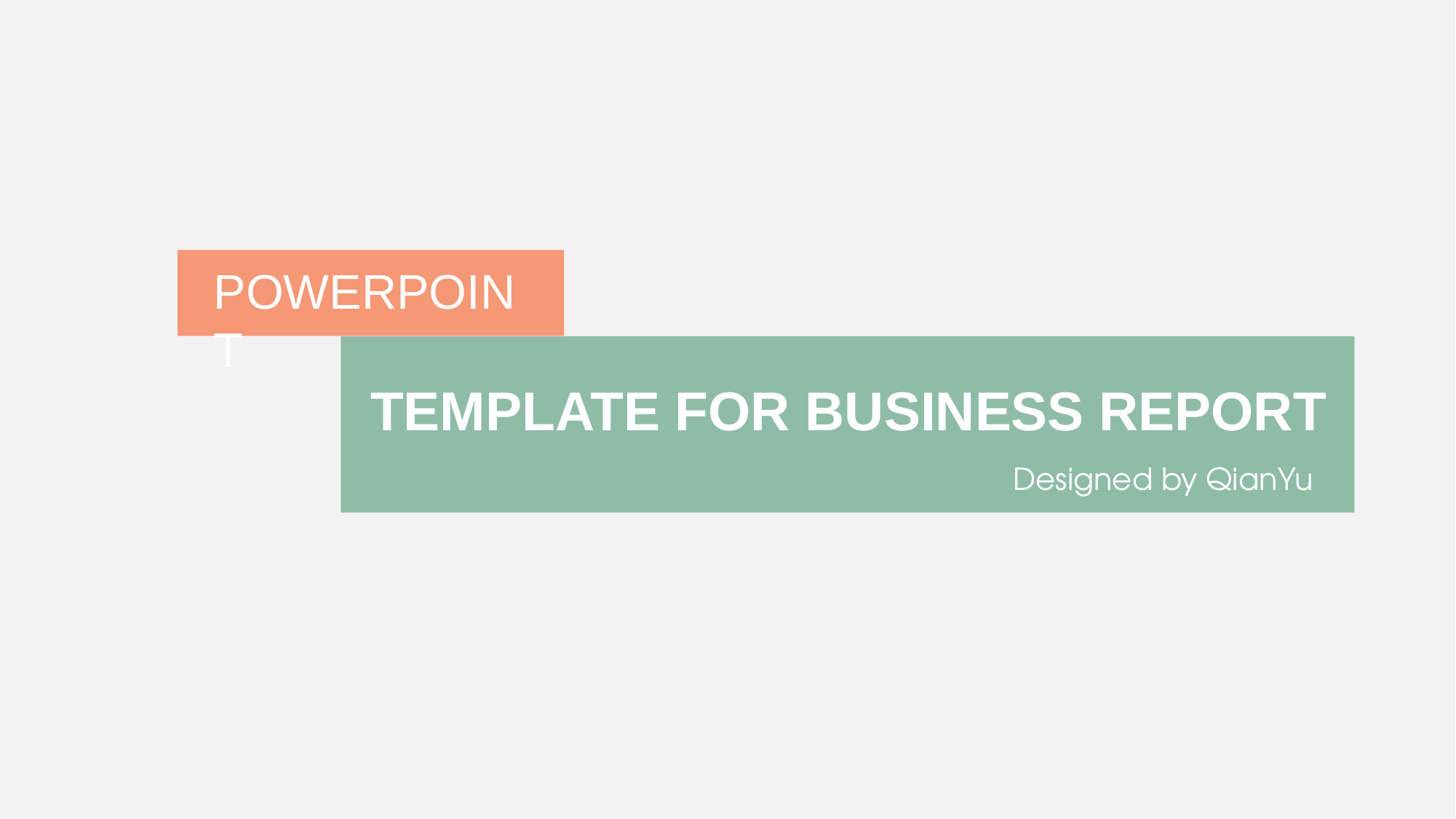

POWERPOINT

TEMPLATE FOR BUSINESS REPORT
Designed by QianYu